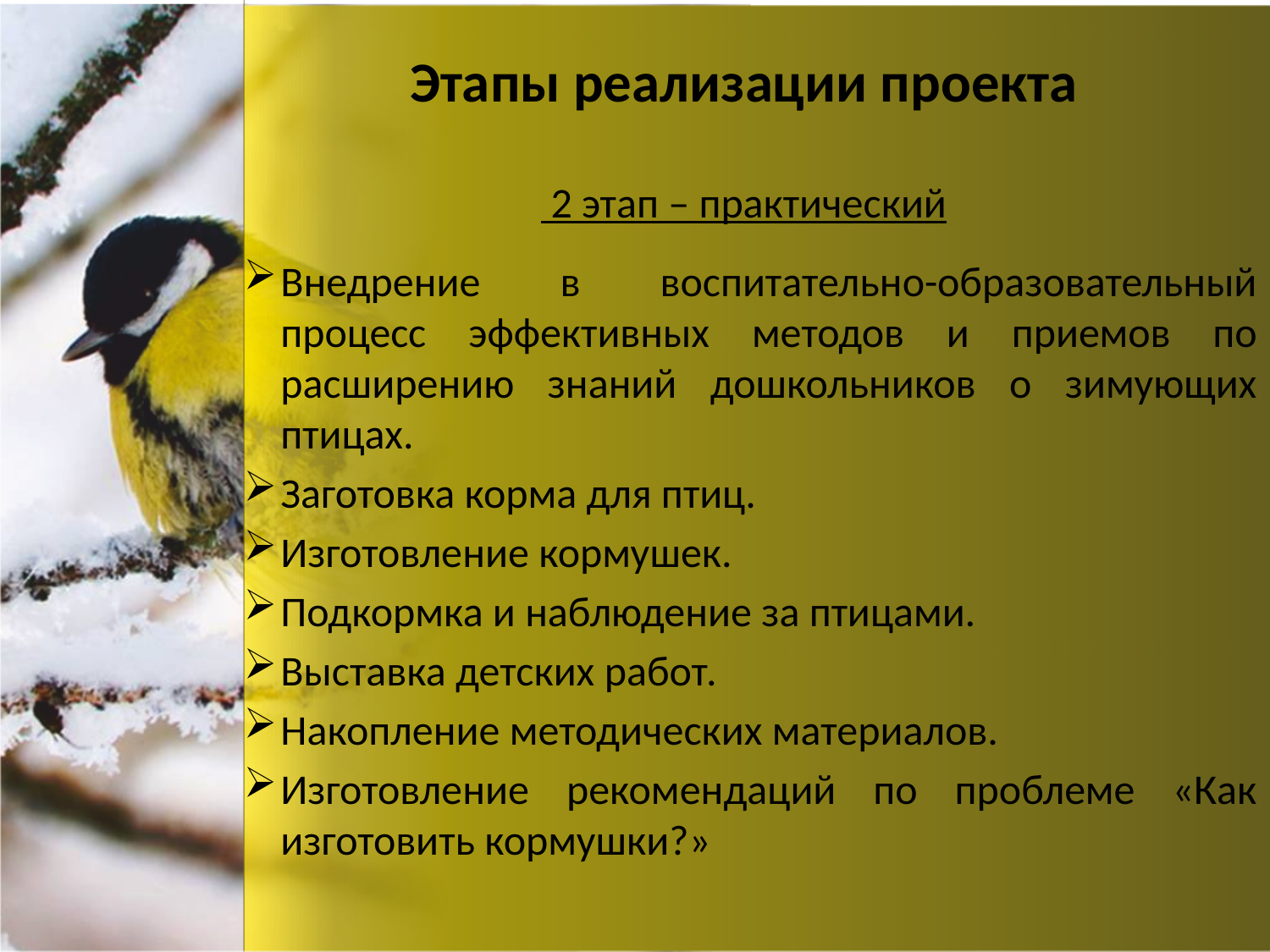

# Этапы реализации проекта
 2 этап – практический
Внедрение в воспитательно-образовательный процесс эффективных методов и приемов по расширению знаний дошкольников о зимующих птицах.
Заготовка корма для птиц.
Изготовление кормушек.
Подкормка и наблюдение за птицами.
Выставка детских работ.
Накопление методических материалов.
Изготовление рекомендаций по проблеме «Как изготовить кормушки?»